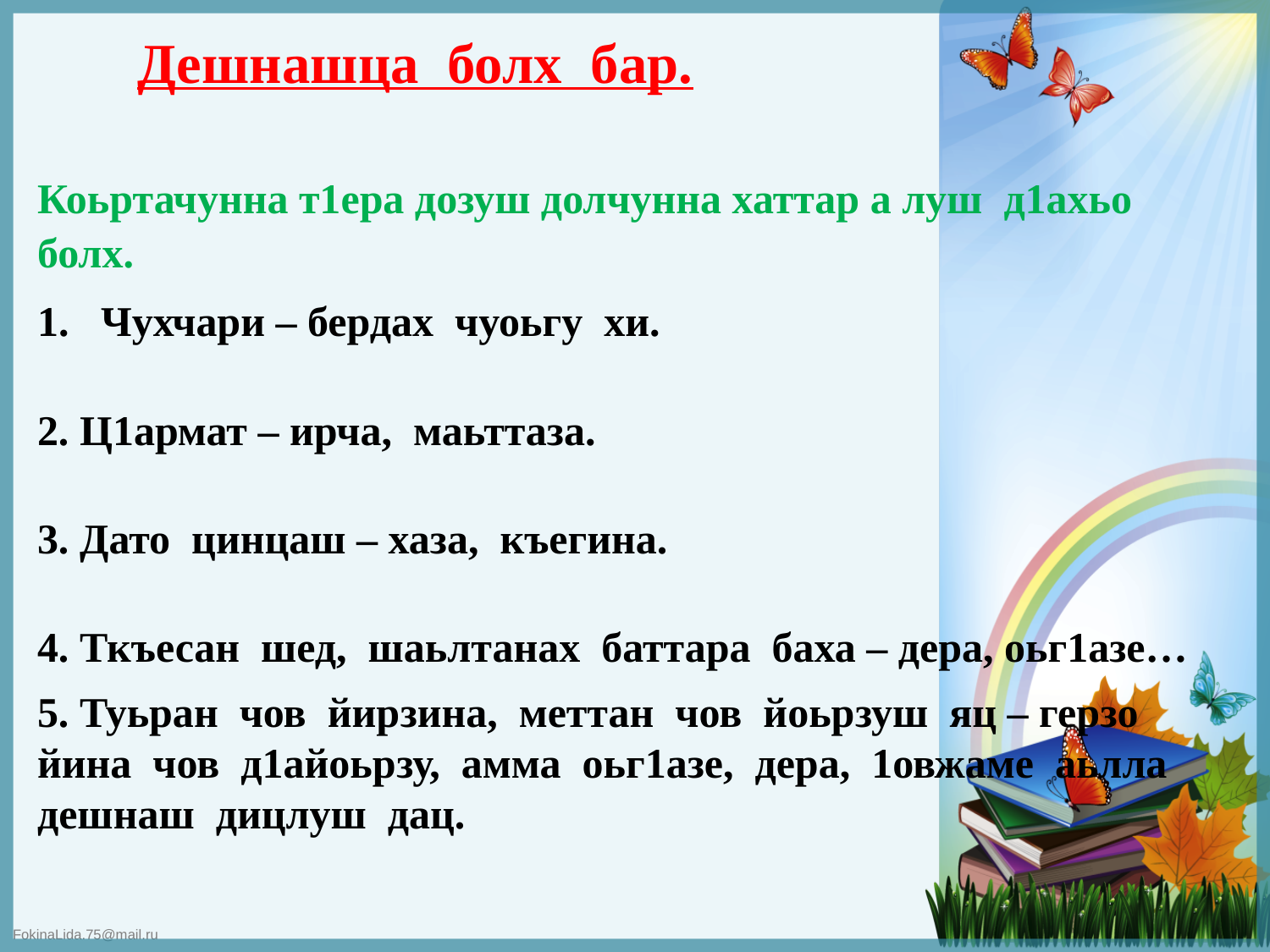

Дешнашца  болх  бар.
Коьртачунна т1ера дозуш долчунна хаттар а луш  д1ахьо  болх.
Чухчари – бердах  чуоьгу  хи.

2. Ц1армат – ирча,  маьттаза.

3. Дато  цинцаш – хаза,  къегина.

4. Ткъесан  шед,  шаьлтанах  баттара  баха – дера, оьг1азе…
5. Туьран  чов  йирзина,  меттан  чов  йоьрзуш  яц – герзо  йина  чов  д1айоьрзу,  амма  оьг1азе,  дера,  1овжаме  аьлла  дешнаш  дицлуш  дац.